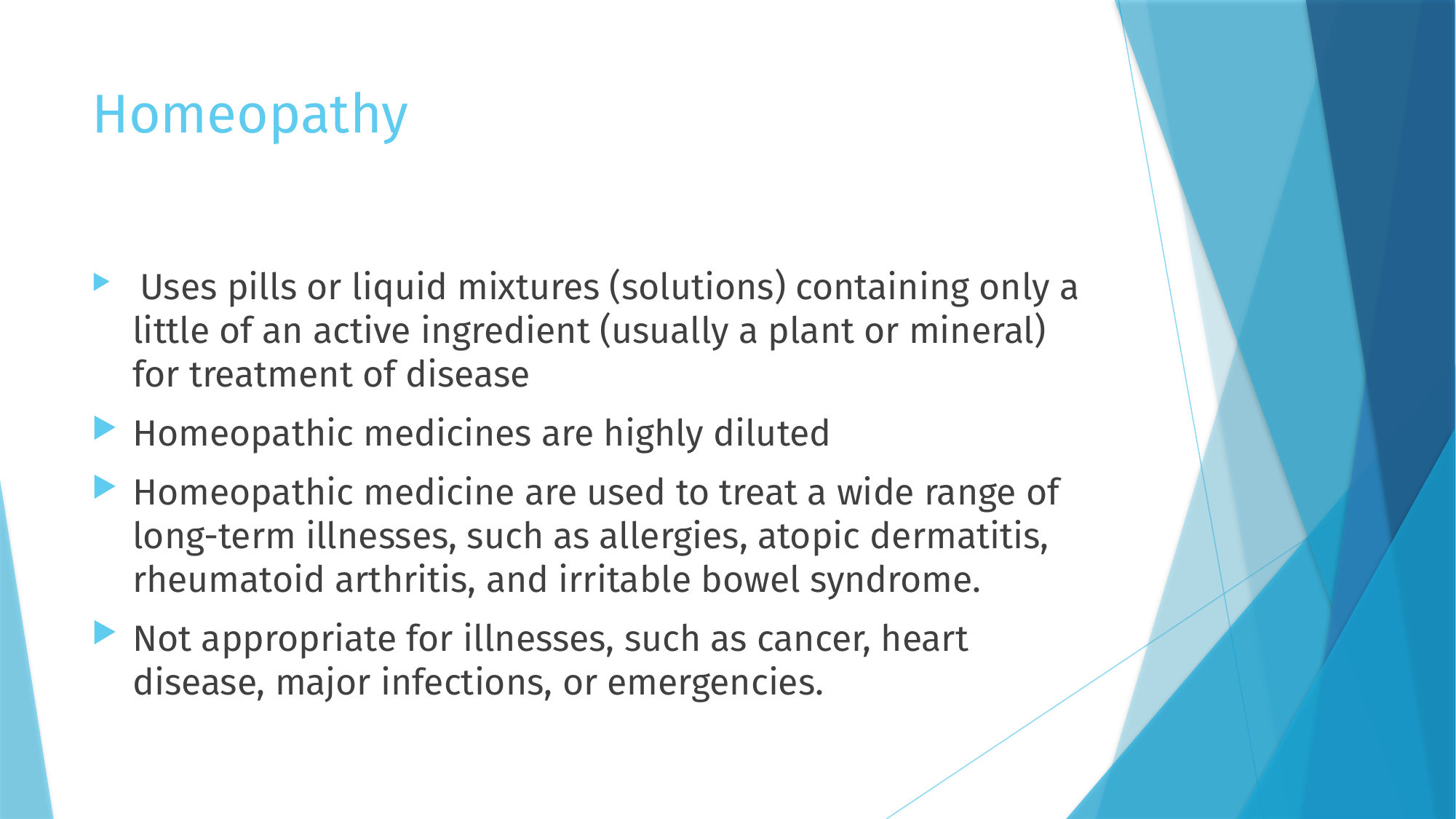

# Homeopathy
 Uses pills or liquid mixtures (solutions) containing only a little of an active ingredient (usually a plant or mineral) for treatment of disease
Homeopathic medicines are highly diluted
Homeopathic medicine are used to treat a wide range of long-term illnesses, such as allergies, atopic dermatitis, rheumatoid arthritis, and irritable bowel syndrome.
Not appropriate for illnesses, such as cancer, heart disease, major infections, or emergencies.